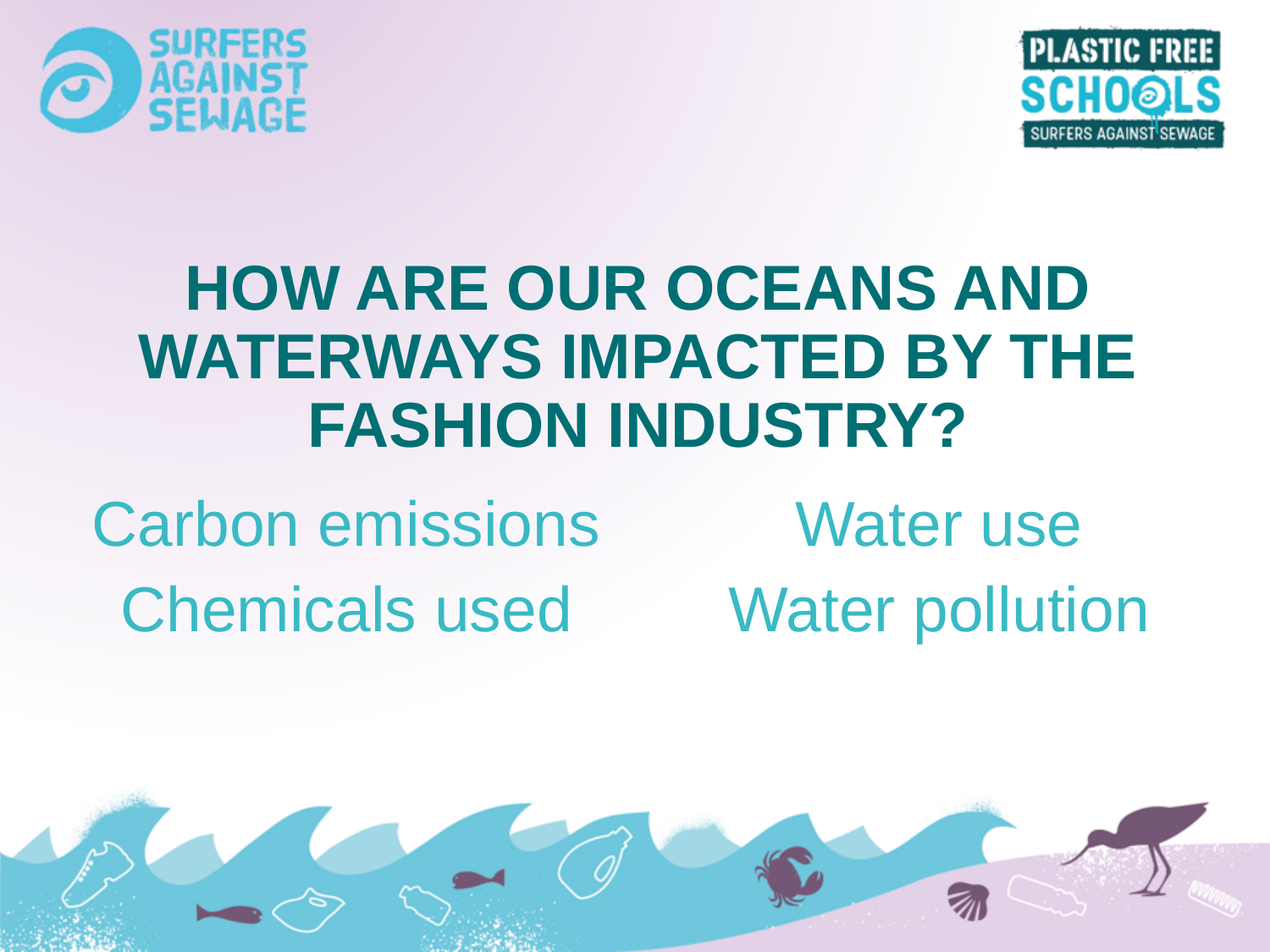

# HOW ARE OUR OCEANS AND WATERWAYS IMPACTED BY THE FASHION INDUSTRY?
Carbon emissions
Chemicals used
Water use
Water pollution